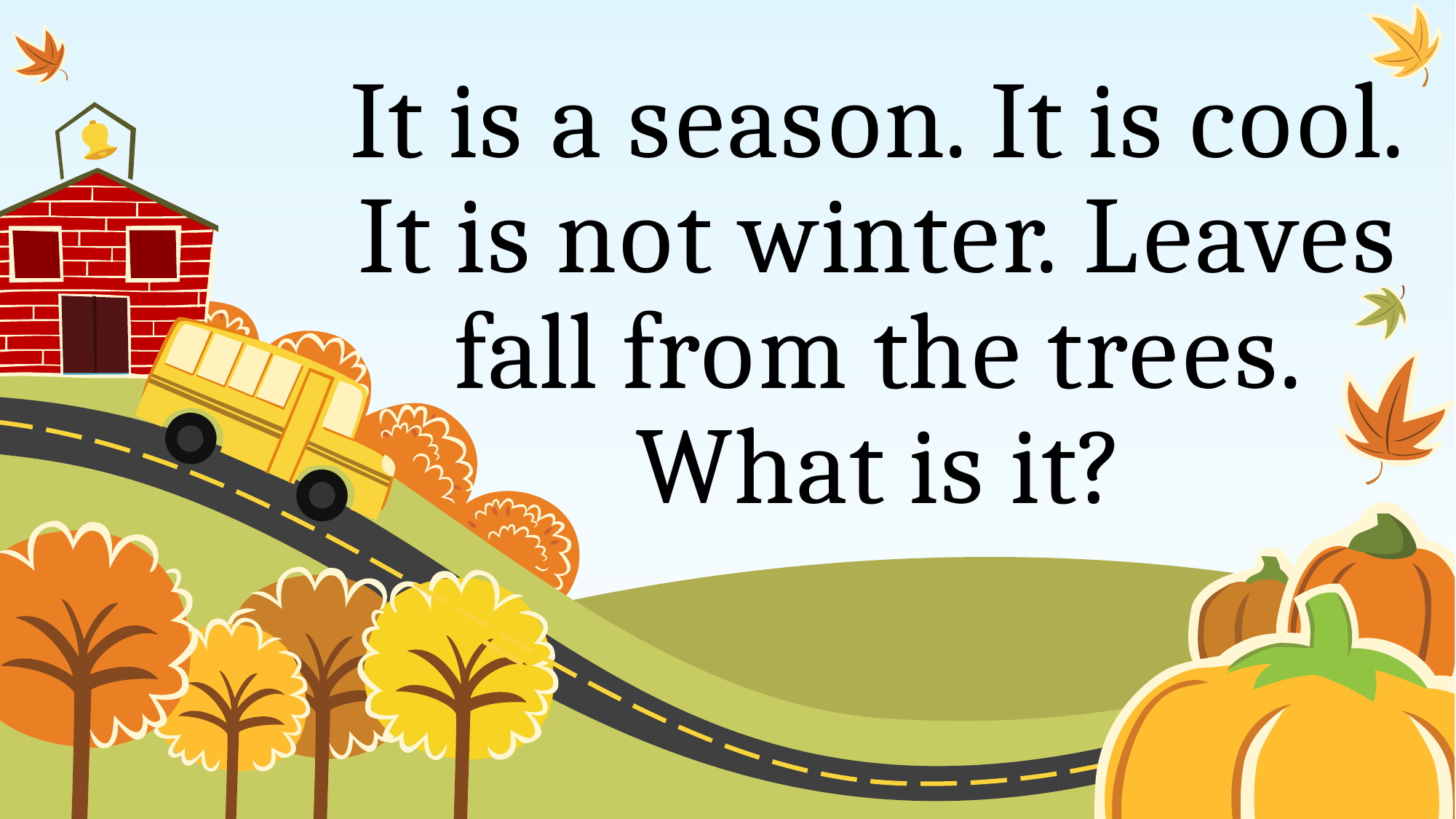

# It is a season. It is cool. It is not winter. Leaves fall from the trees. What is it?